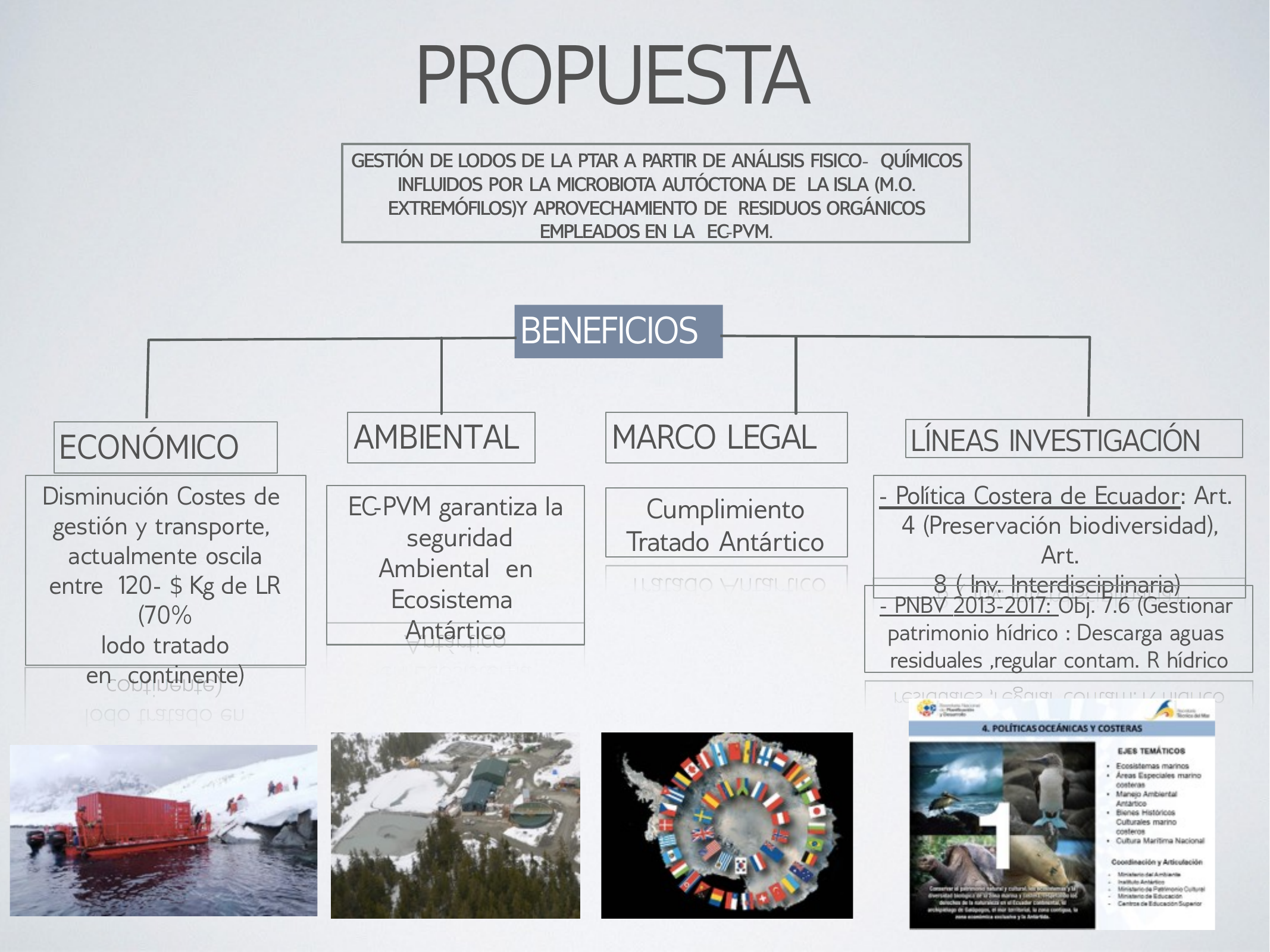

# PROPUESTA
GESTIÓN DE LODOS DE LA PTAR A PARTIR DE ANÁLISIS FISICO-  QUÍMICOS INFLUIDOS POR LA MICROBIOTA AUTÓCTONA DE  LA ISLA (M.O. EXTREMÓFILOS)Y APROVECHAMIENTO DE  RESIDUOS ORGÁNICOS EMPLEADOS EN LA  EC-PVM.

BENEFICIOS

AMBIENTAL
MARCO LEGAL
LÍNEAS INVESTIGACIÓN

ECONÓMICO

- Política Costera de Ecuador: Art.  4 (Preservación biodiversidad), Art.
8 ( Inv. Interdisciplinaria)
Disminución Costes de  gestión y transporte,  actualmente oscila entre  120- $ Kg de LR (70%
lodo tratado en  continente)
EC-PVM garantiza la  seguridad Ambiental  en Ecosistema  Antártico
Cumplimiento  Tratado Antártico

- PNBV 2013-2017: Obj. 7.6 (Gestionar  patrimonio hídrico : Descarga aguas  residuales ,regular contam. R hídrico